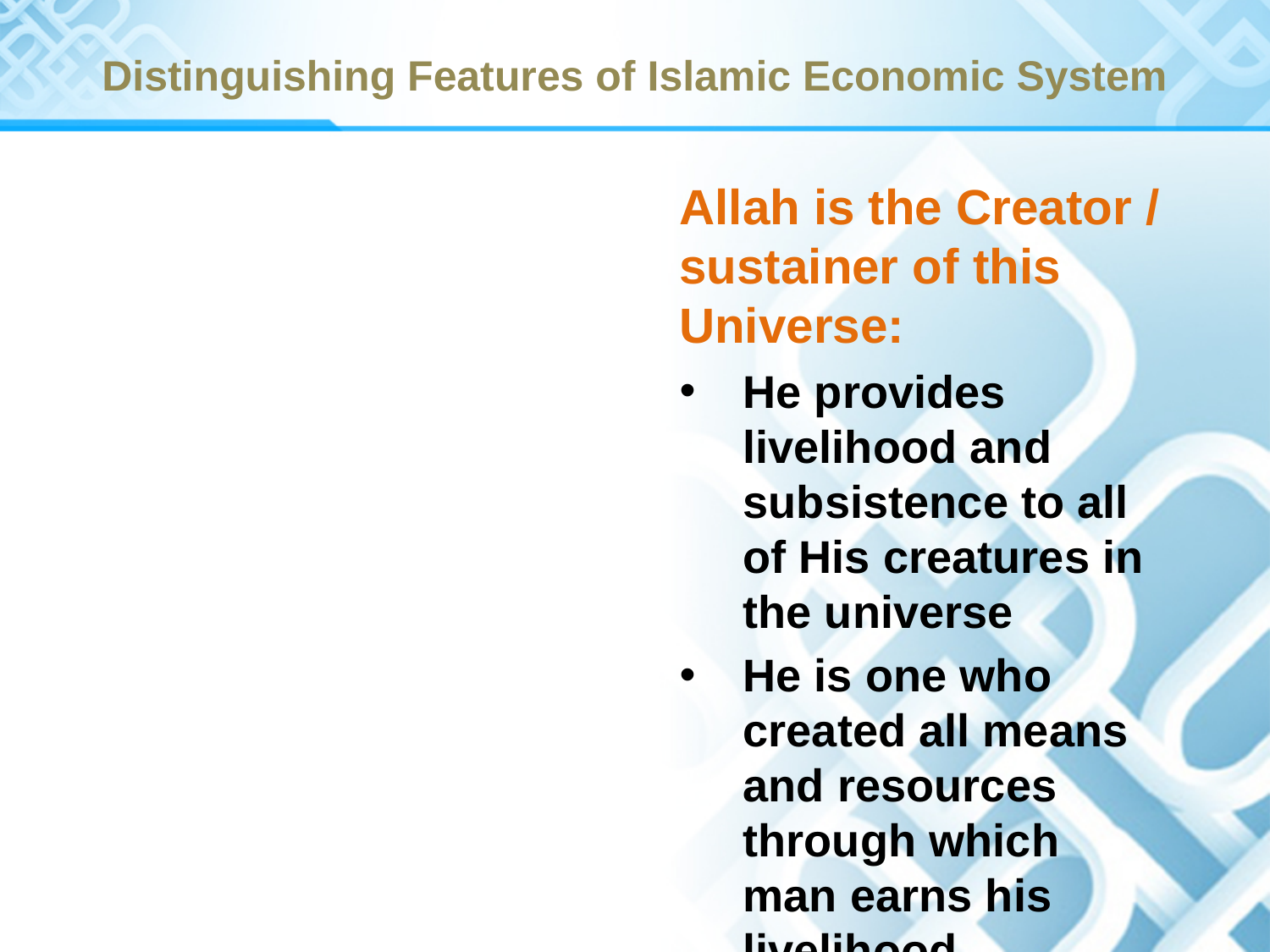

Distinguishing Features of Islamic Economic System
Allah is the Creator / sustainer of this Universe:
He provides livelihood and subsistence to all of His creatures in the universe
He is one who created all means and resources through which man earns his livelihood